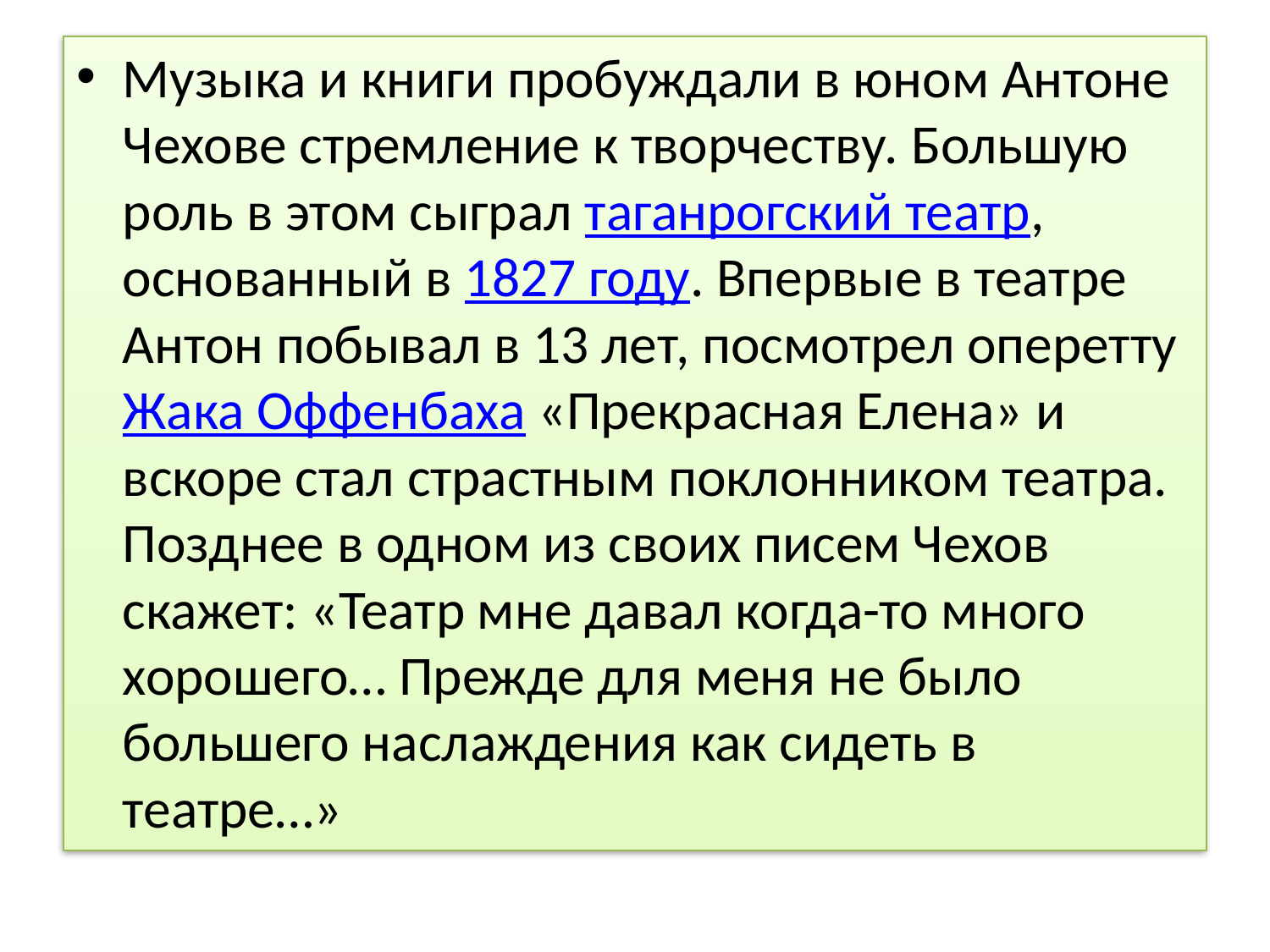

Музыка и книги пробуждали в юном Антоне Чехове стремление к творчеству. Большую роль в этом сыграл таганрогский театр, основанный в 1827 году. Впервые в театре Антон побывал в 13 лет, посмотрел оперетту Жака Оффенбаха «Прекрасная Елена» и вскоре стал страстным поклонником театра. Позднее в одном из своих писем Чехов скажет: «Театр мне давал когда-то много хорошего… Прежде для меня не было большего наслаждения как сидеть в театре…»
#